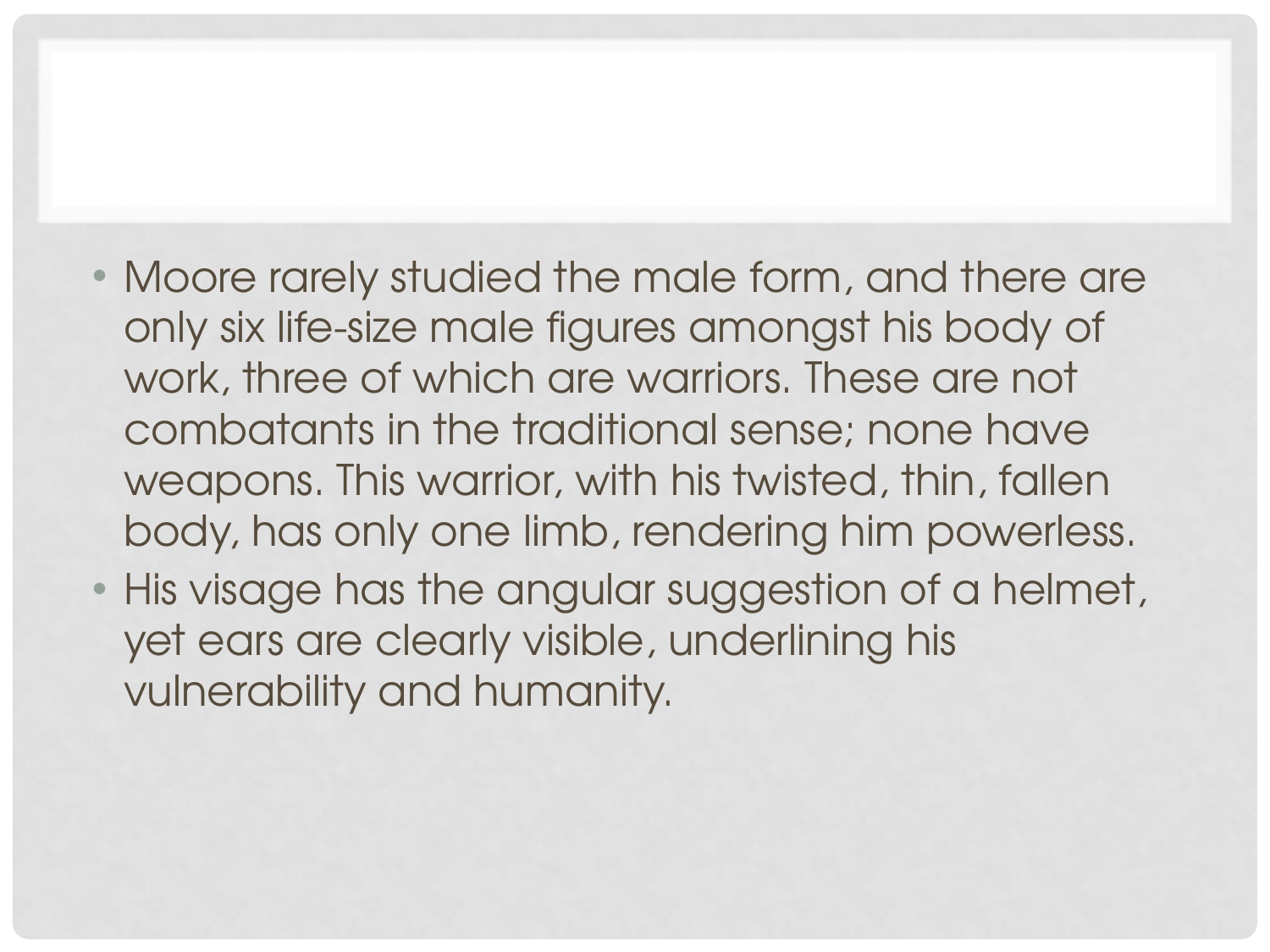

#
Moore rarely studied the male form, and there are only six life-size male figures amongst his body of work, three of which are warriors. These are not combatants in the traditional sense; none have weapons. This warrior, with his twisted, thin, fallen body, has only one limb, rendering him powerless.
His visage has the angular suggestion of a helmet, yet ears are clearly visible, underlining his vulnerability and humanity.